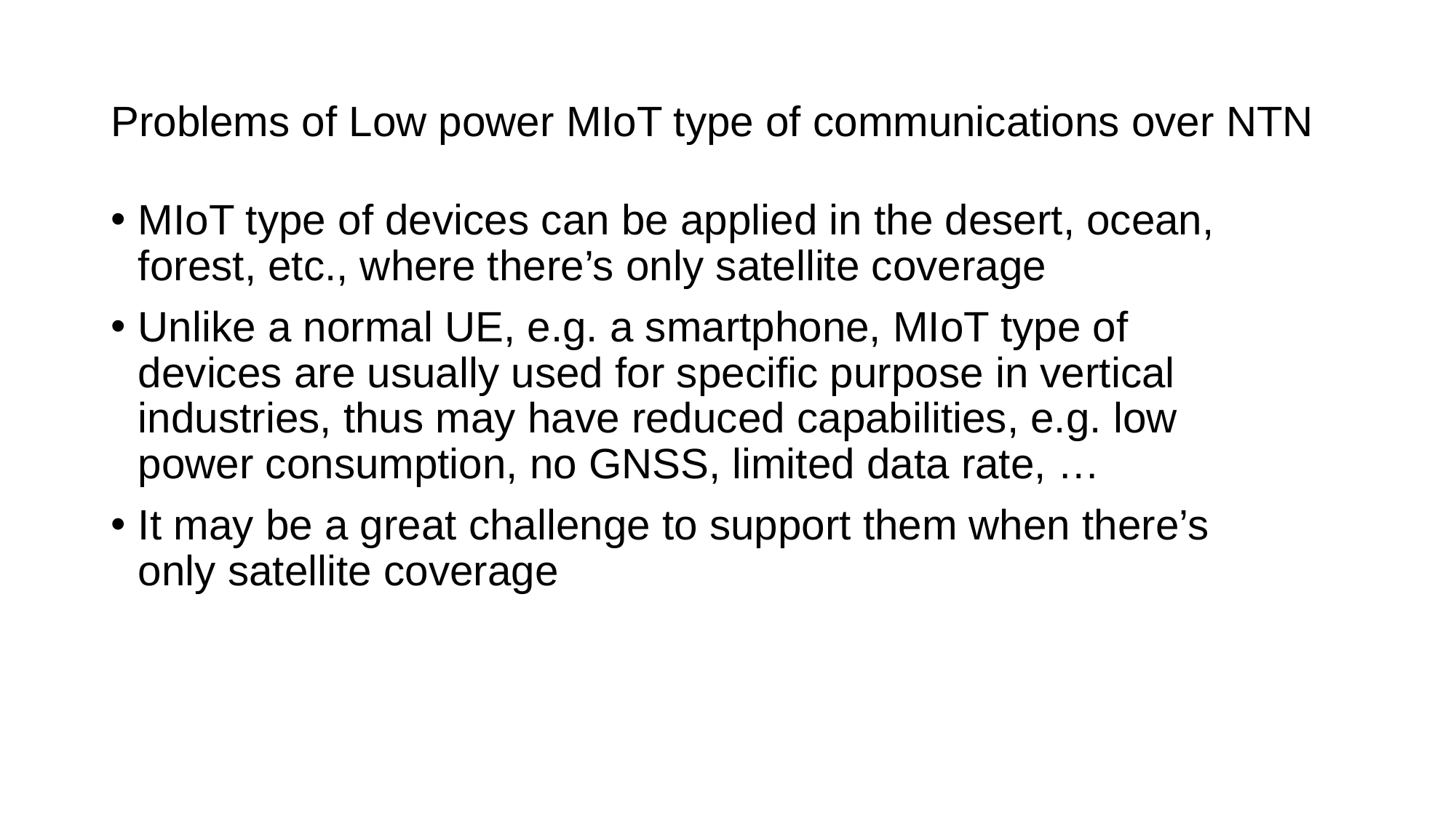

# Problems of Low power MIoT type of communications over NTN
MIoT type of devices can be applied in the desert, ocean, forest, etc., where there’s only satellite coverage
Unlike a normal UE, e.g. a smartphone, MIoT type of devices are usually used for specific purpose in vertical industries, thus may have reduced capabilities, e.g. low power consumption, no GNSS, limited data rate, …
It may be a great challenge to support them when there’s only satellite coverage